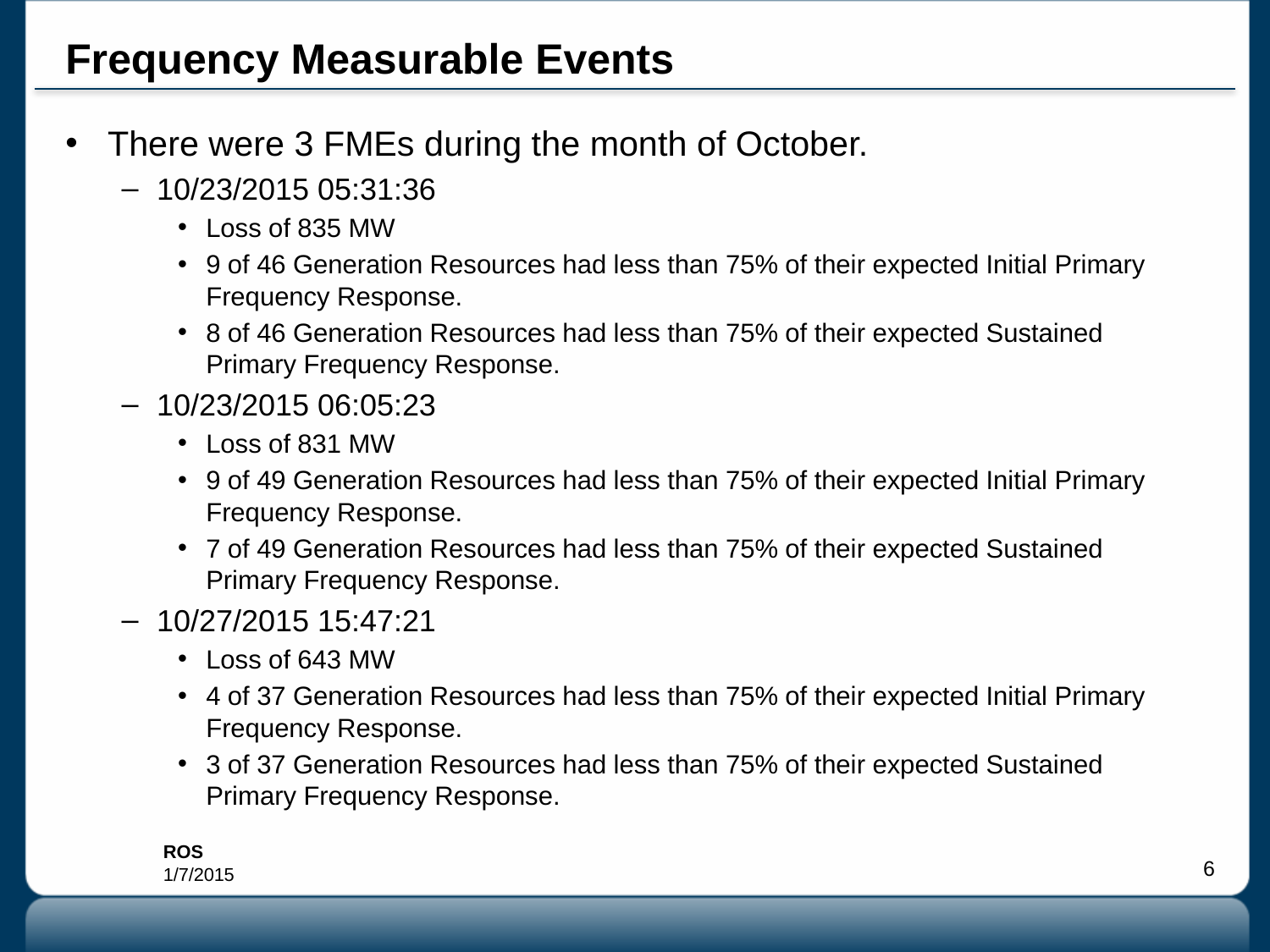

# Frequency Measurable Events
There were 3 FMEs during the month of October.
10/23/2015 05:31:36
Loss of 835 MW
9 of 46 Generation Resources had less than 75% of their expected Initial Primary Frequency Response.
8 of 46 Generation Resources had less than 75% of their expected Sustained Primary Frequency Response.
10/23/2015 06:05:23
Loss of 831 MW
9 of 49 Generation Resources had less than 75% of their expected Initial Primary Frequency Response.
7 of 49 Generation Resources had less than 75% of their expected Sustained Primary Frequency Response.
10/27/2015 15:47:21
Loss of 643 MW
4 of 37 Generation Resources had less than 75% of their expected Initial Primary Frequency Response.
3 of 37 Generation Resources had less than 75% of their expected Sustained Primary Frequency Response.